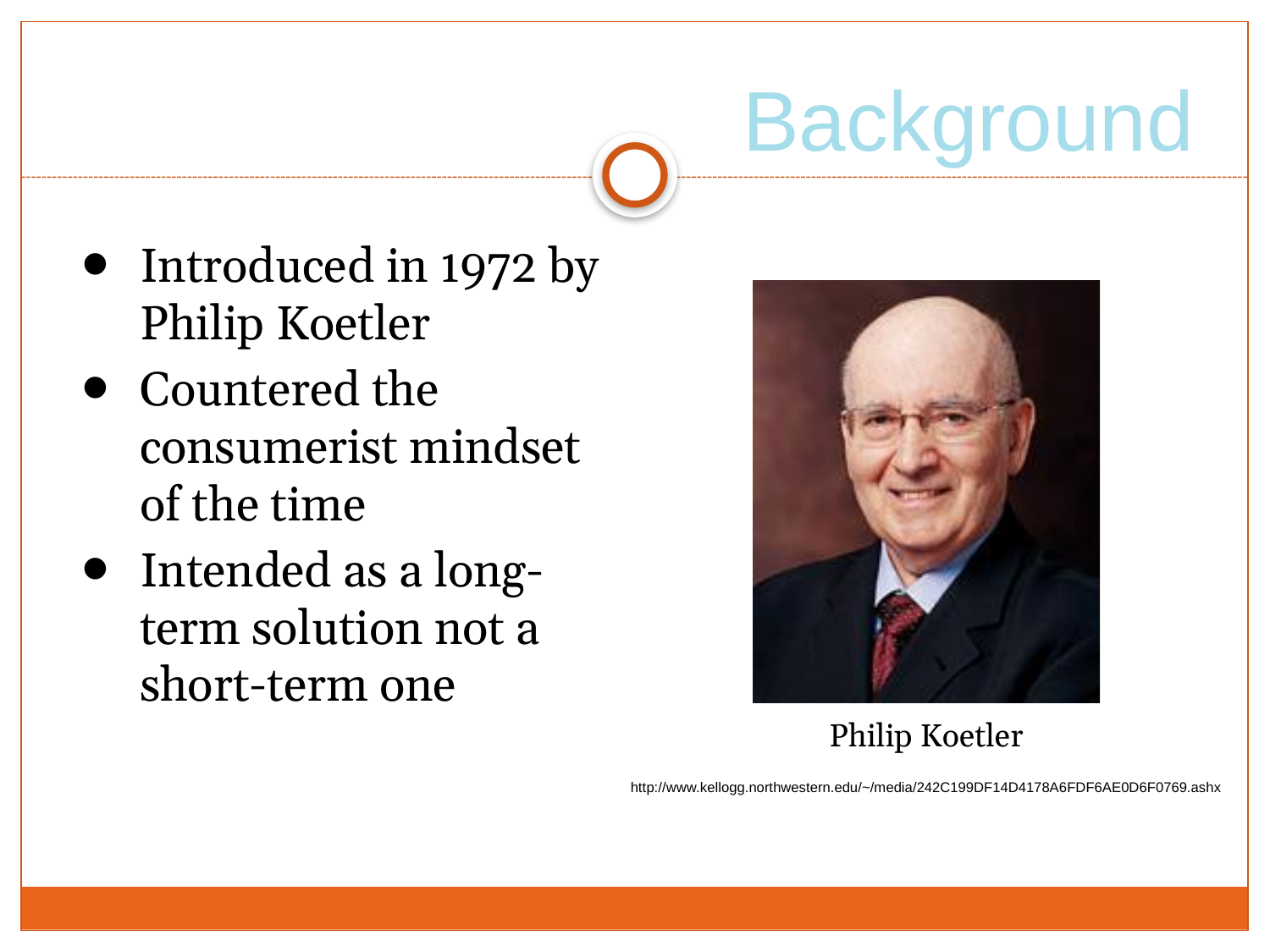

# Background
Introduced in 1972 by Philip Koetler
Countered the consumerist mindset of the time
Intended as a long-term solution not a short-term one

Philip Koetler
http://www.kellogg.northwestern.edu/~/media/242C199DF14D4178A6FDF6AE0D6F0769.ashx